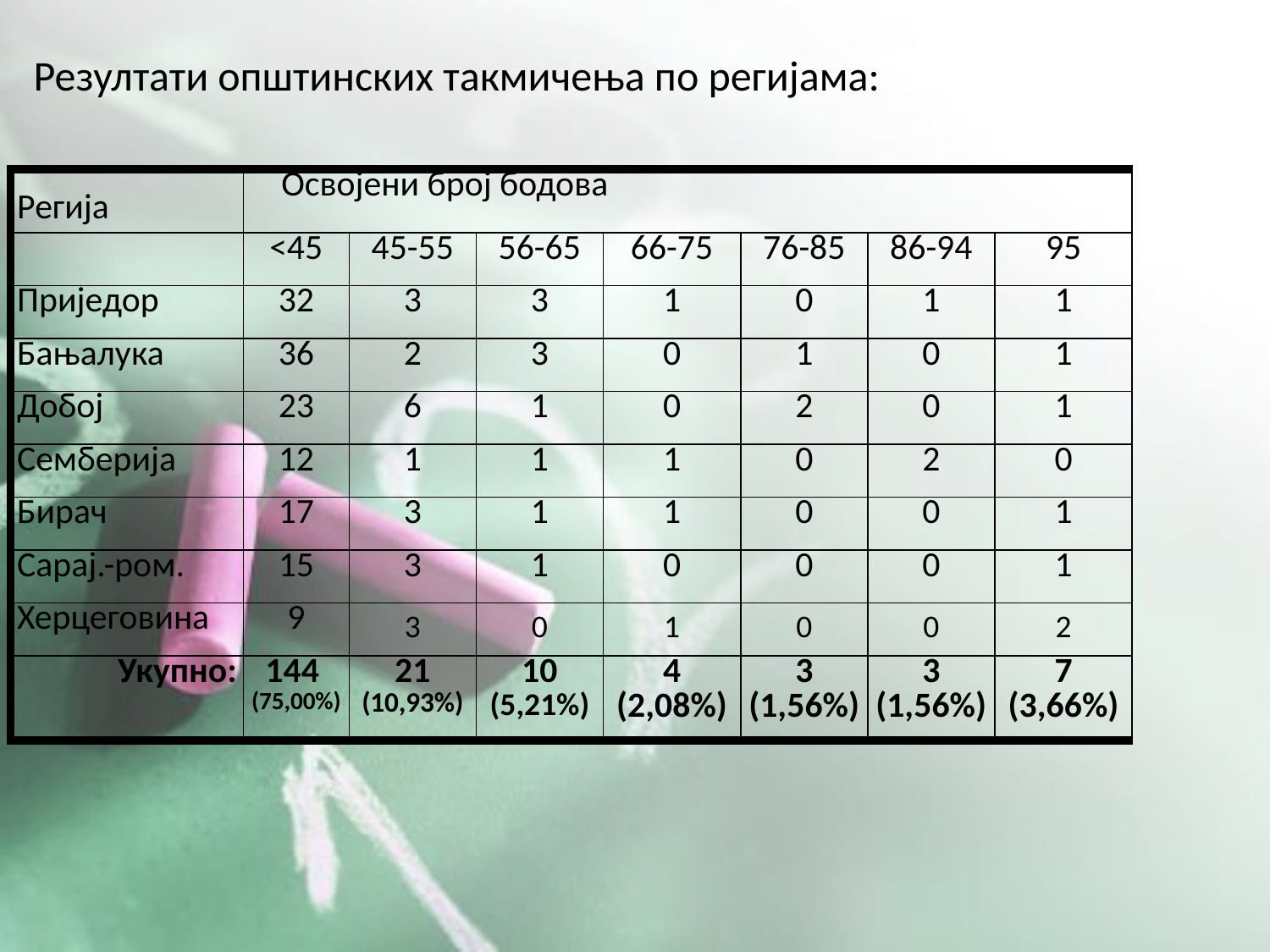

Резултати општинских такмичења по регијама:
| Регија | Освојени број бодова |  |  |  |  |  |  |
| --- | --- | --- | --- | --- | --- | --- | --- |
|  | <45 | 45-55 | 56-65 | 66-75 | 76-85 | 86-94 | 95 |
| Приједор | 32 | 3 | 3 | 1 | 0 | 1 | 1 |
| Бањалука | 36 | 2 | 3 | 0 | 1 | 0 | 1 |
| Добој | 23 | 6 | 1 | 0 | 2 | 0 | 1 |
| Семберија | 12 | 1 | 1 | 1 | 0 | 2 | 0 |
| Бирач | 17 | 3 | 1 | 1 | 0 | 0 | 1 |
| Сарај.-ром. | 15 | 3 | 1 | 0 | 0 | 0 | 1 |
| Херцеговина | 9 | 3 | 0 | 1 | 0 | 0 | 2 |
| Укупно: | 144 (75,00%) | 21 (10,93%) | 10 (5,21%) | 4 (2,08%) | 3 (1,56%) | 3 (1,56%) | 7 (3,66%) |